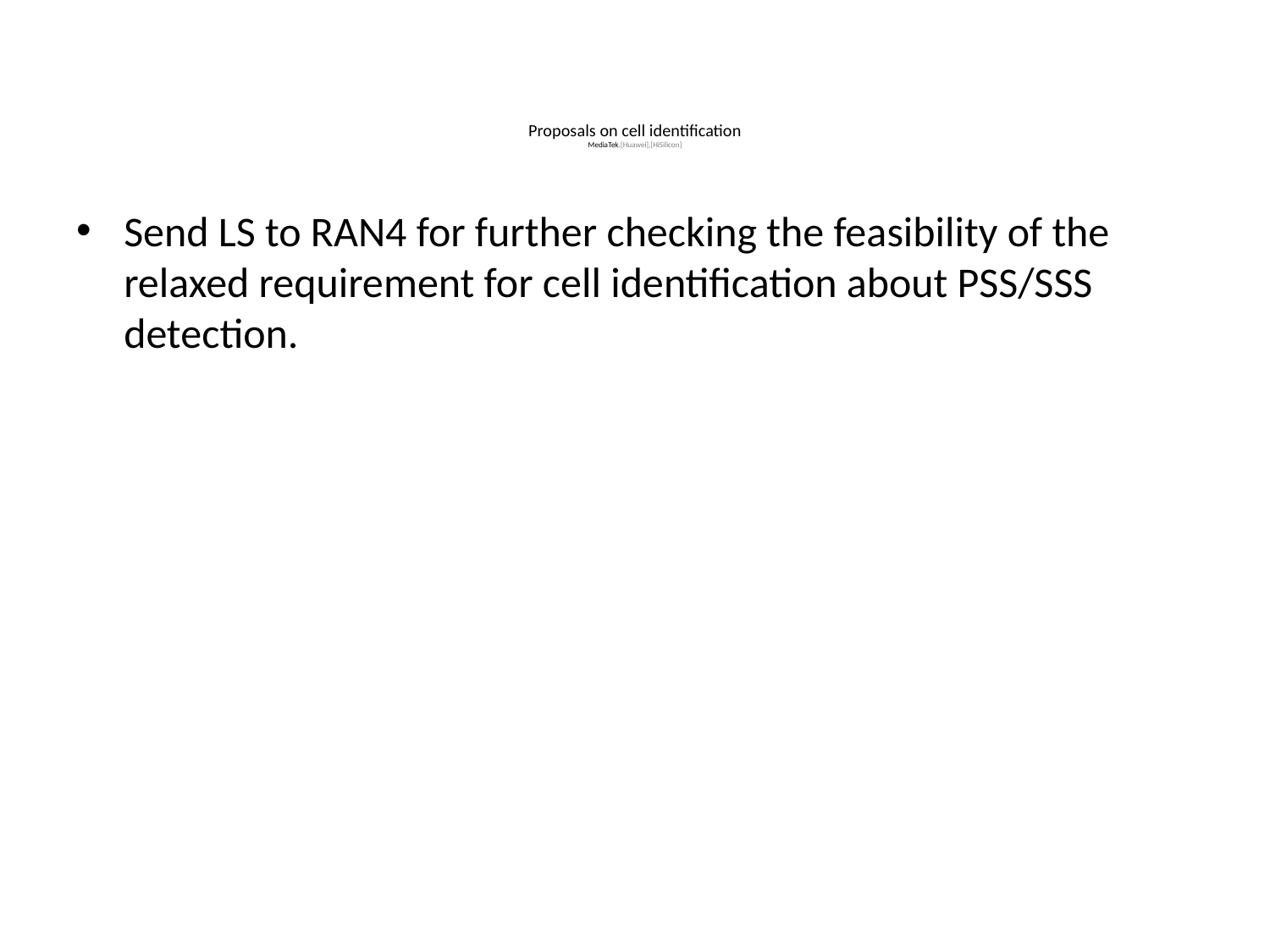

# Proposals on cell identification MediaTek,[Huawei],[HiSilicon]
Send LS to RAN4 for further checking the feasibility of the relaxed requirement for cell identification about PSS/SSS detection.